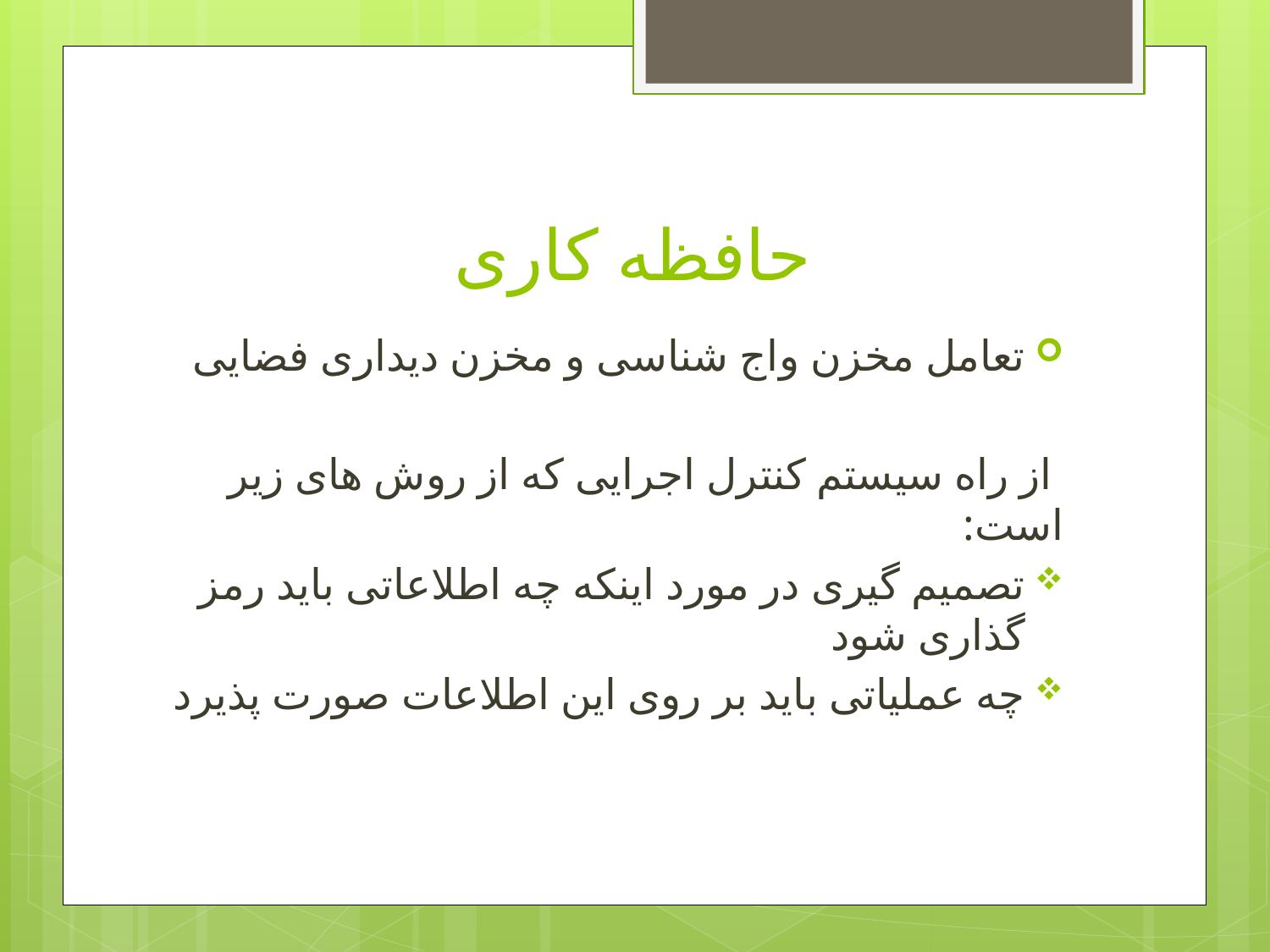

# حافظه کاری
تعامل مخزن واج شناسی و مخزن دیداری فضایی

 از راه سیستم کنترل اجرایی که از روش های زیر است:
تصمیم گیری در مورد اینکه چه اطلاعاتی باید رمز گذاری شود
چه عملیاتی باید بر روی این اطلاعات صورت پذیرد